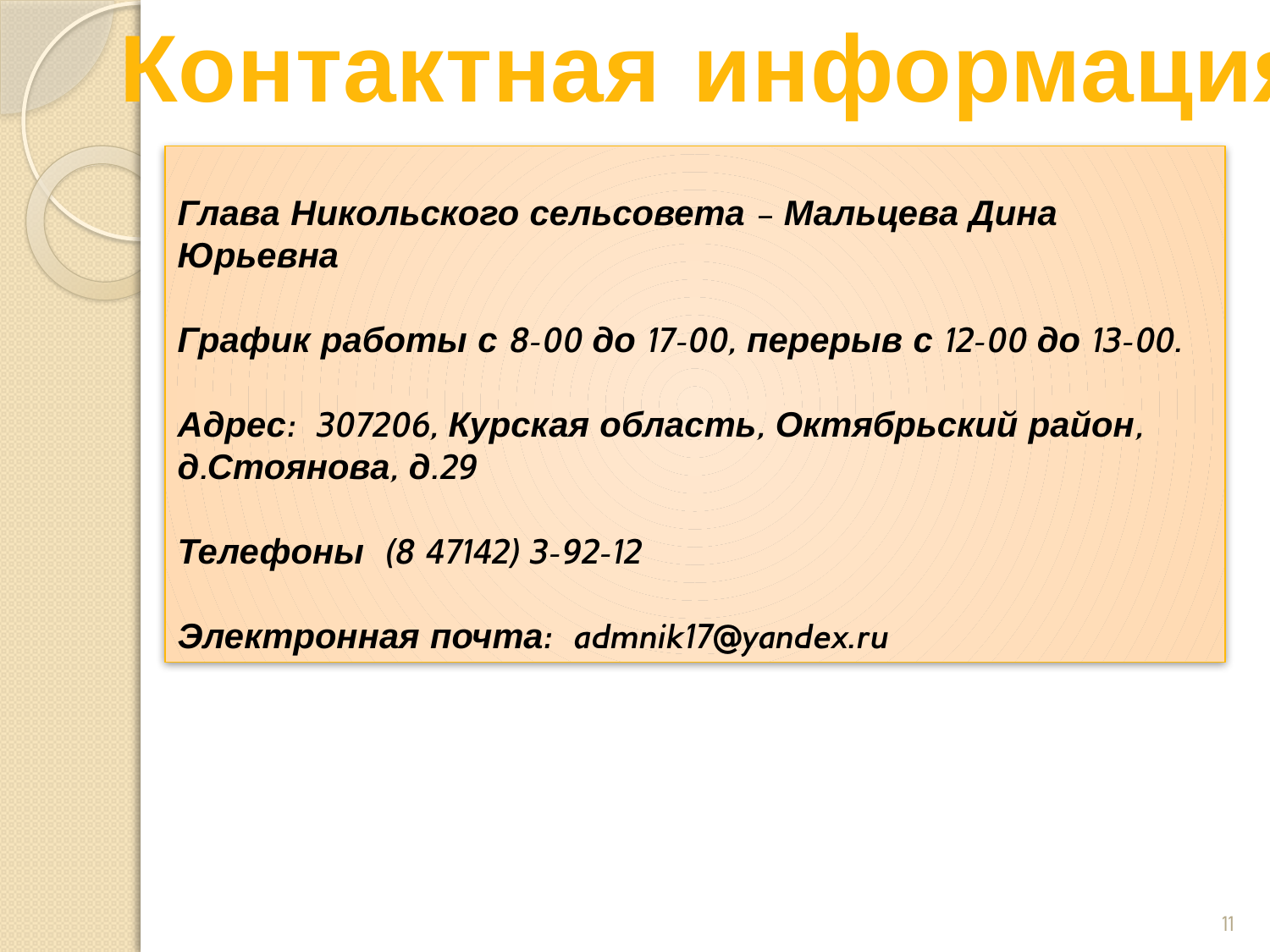

Контактная информация

Глава Никольского сельсовета – Мальцева Дина Юрьевна

График работы с 8-00 до 17-00, перерыв с 12-00 до 13-00.

Адрес:  307206, Курская область, Октябрьский район, д.Стоянова, д.29

Телефоны  (8 47142) 3-92-12

Электронная почта:  admnik17@yandex.ru
11